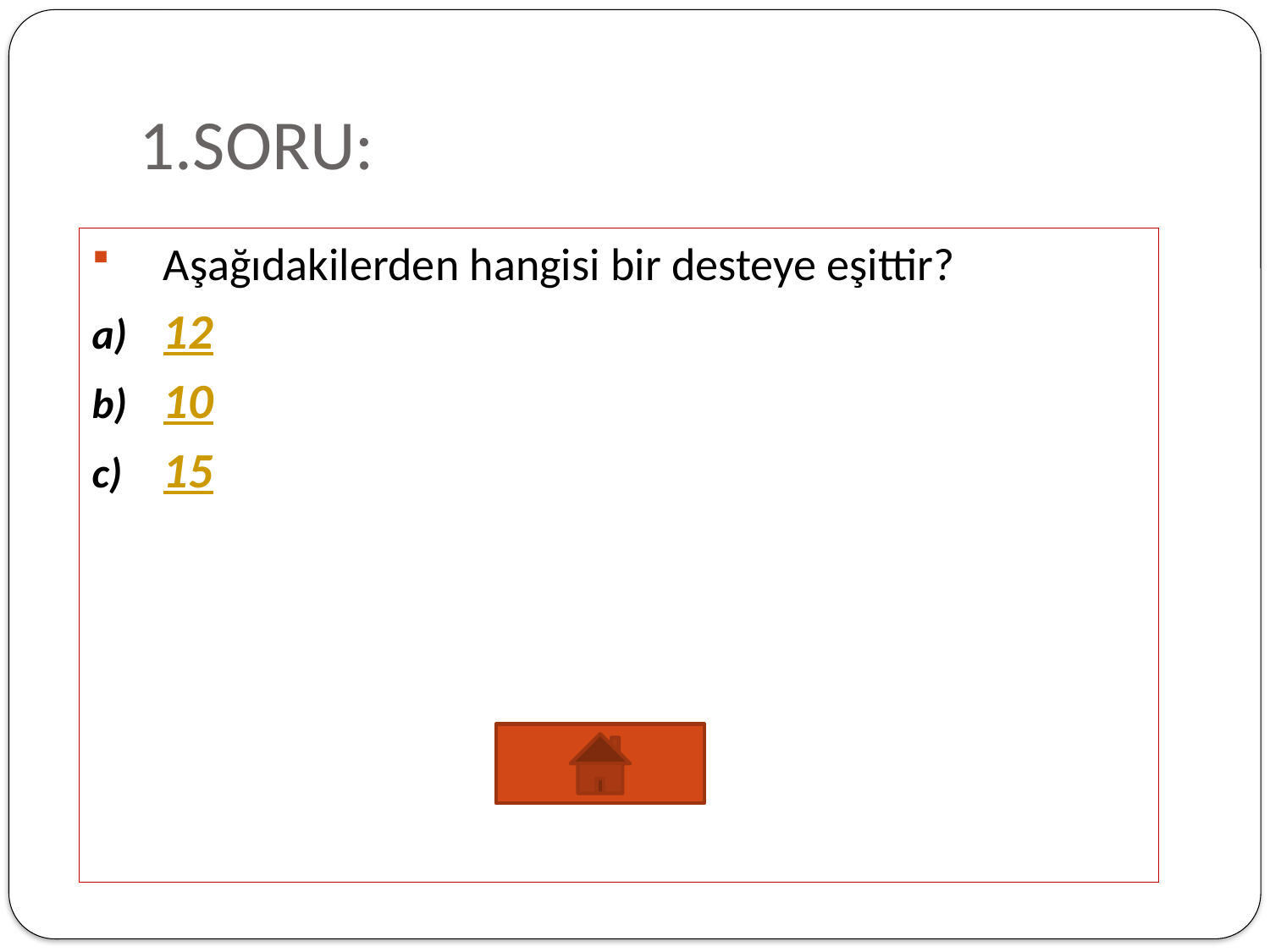

# 1.SORU:
Aşağıdakilerden hangisi bir desteye eşittir?
12
10
15